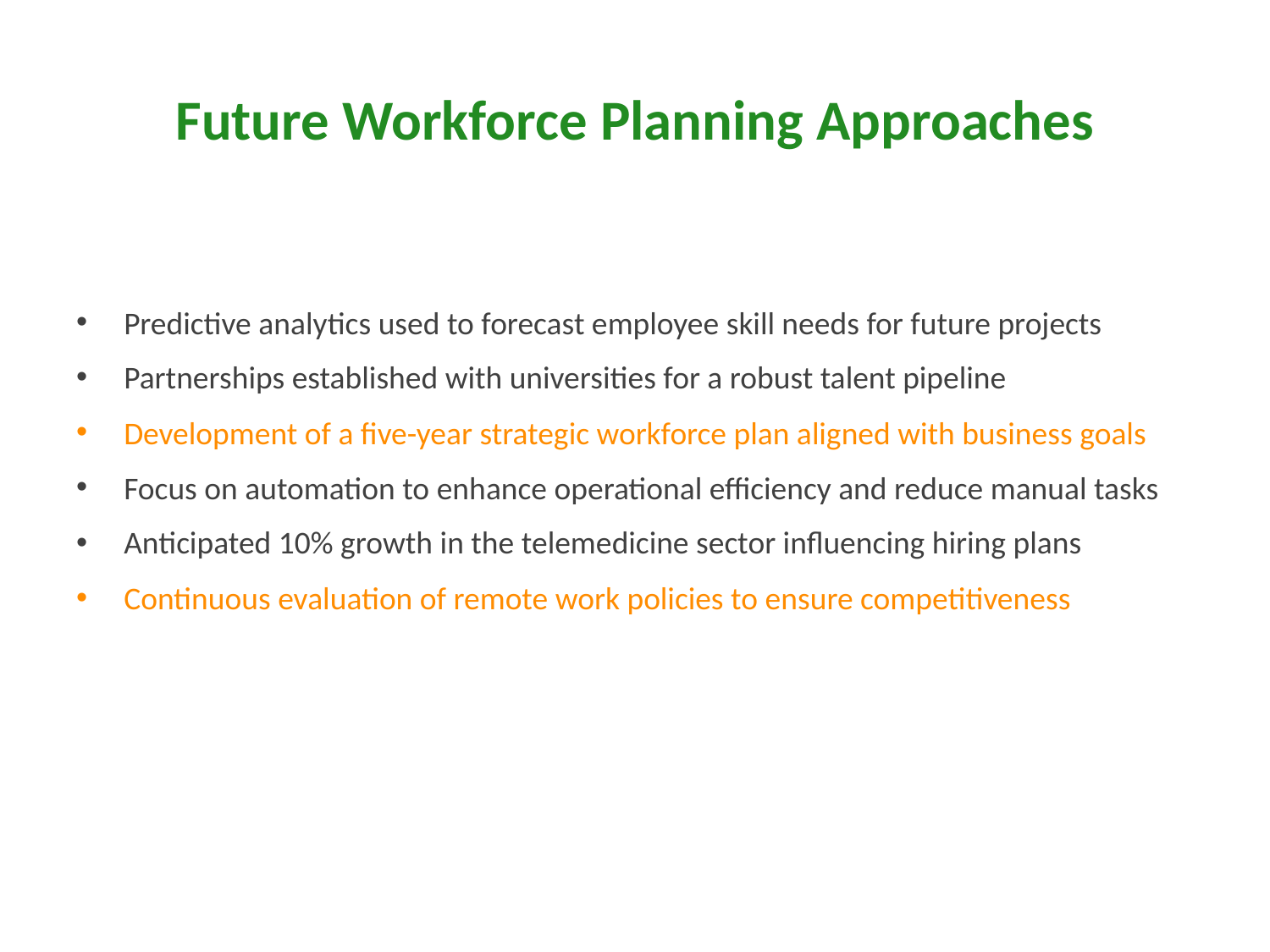

# Future Workforce Planning Approaches

Predictive analytics used to forecast employee skill needs for future projects
Partnerships established with universities for a robust talent pipeline
Development of a five-year strategic workforce plan aligned with business goals
Focus on automation to enhance operational efficiency and reduce manual tasks
Anticipated 10% growth in the telemedicine sector influencing hiring plans
Continuous evaluation of remote work policies to ensure competitiveness